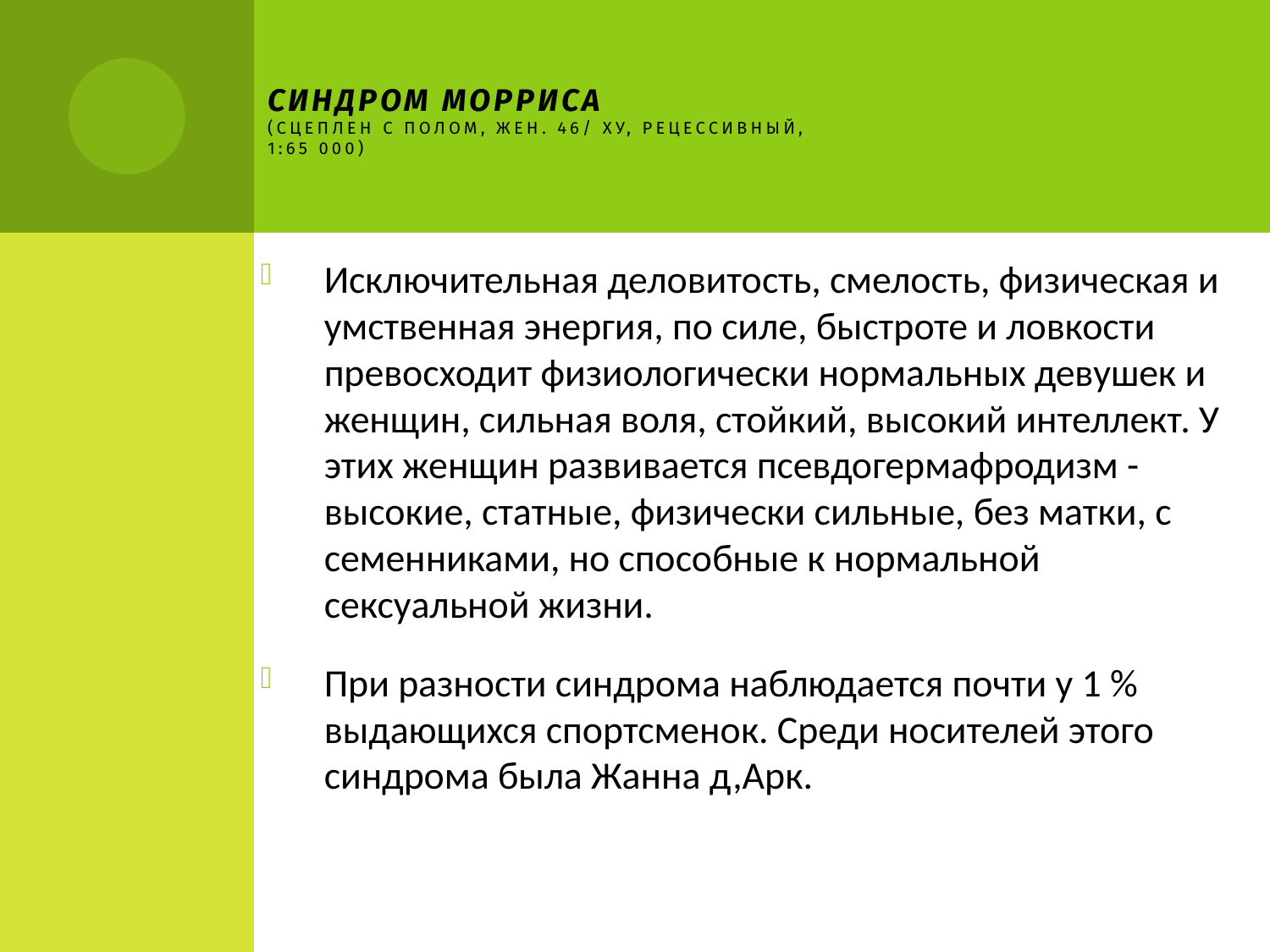

# Синдром Морриса (сцеплен с полом, жен. 46/ ХУ, рецессивный, 1:65 000)
Исключительная деловитость, смелость, физическая и умственная энергия, по силе, быстроте и ловкости превосходит физиологически нормальных девушек и женщин, сильная воля, стойкий, высокий интеллект. У этих женщин развивается псевдогермафродизм - высокие, статные, физически сильные, без матки, с семенниками, но способные к нормальной сексуальной жизни.
При разности синдрома наблюдается почти у 1 % выдающихся спортсменок. Среди носителей этого синдрома была Жанна д,Арк.